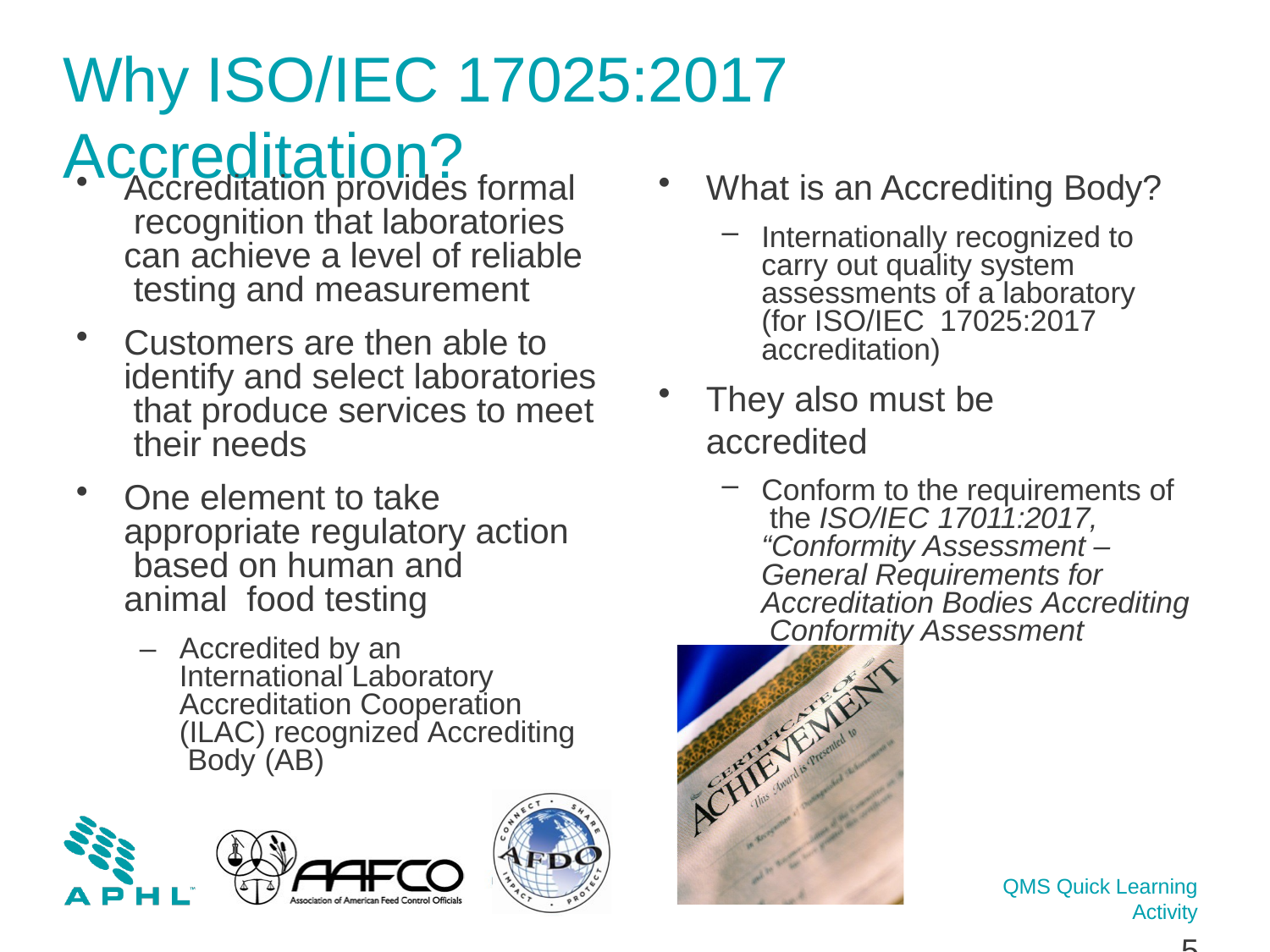

# Why ISO/IEC 17025:2017 Accreditation?
What is an Accrediting Body?
Internationally recognized to  carry out quality system  assessments of a laboratory  (for ISO/IEC 17025:2017
accreditation)
They also must be accredited
Conform to the requirements of  the ISO/IEC 17011:2017,
“Conformity Assessment –  General Requirements for  Accreditation Bodies Accrediting  Conformity Assessment
Bodies”
Accreditation provides formal  recognition that laboratories  can achieve a level of reliable  testing and measurement
Customers are then able to  identify and select laboratories  that produce services to meet  their needs
One element to take  appropriate regulatory action  based on human and animal  food testing
–	Accredited by an  International Laboratory  Accreditation Cooperation  (ILAC) recognized Accrediting  Body (AB)

QMS Quick Learning Activity
5